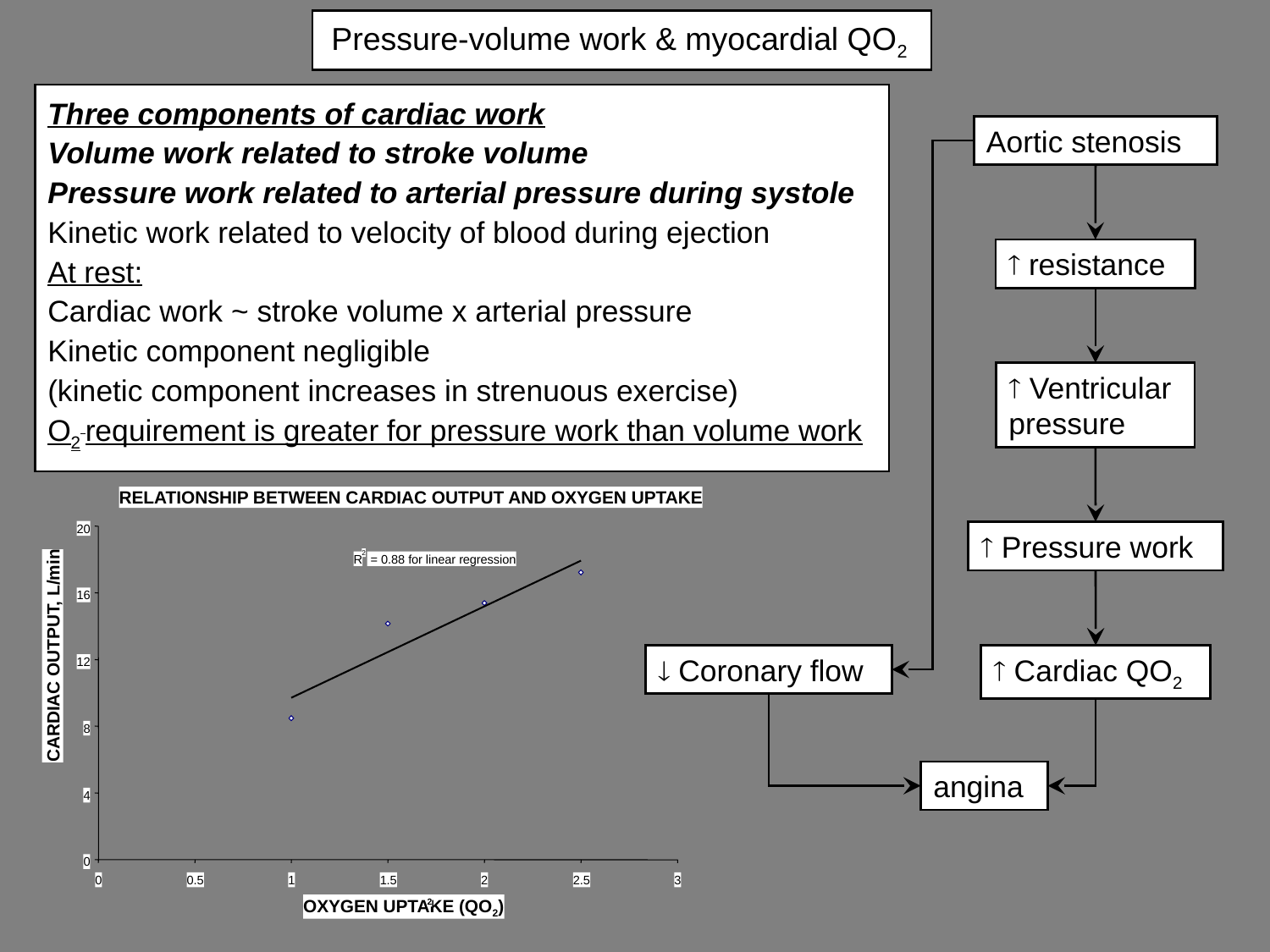

# Pressure-volume work & myocardial QO2
Three components of cardiac work
Volume work related to stroke volume
Pressure work related to arterial pressure during systole
Kinetic work related to velocity of blood during ejection
At rest:
Cardiac work ~ stroke volume x arterial pressure
Kinetic component negligible
(kinetic component increases in strenuous exercise)
O2 requirement is greater for pressure work than volume work
Aortic stenosis
↑ resistance
↑ Ventricular pressure
↑ Pressure work
↓ Coronary flow
↑ Cardiac QO2
angina
RELATIONSHIP BETWEEN CARDIAC OUTPUT AND OXYGEN UPTAKE
20

2
R
 = 0.88 for linear regression

16

CARDIAC OUTPUT, L/min
12

8

4

0

0
0.5
1
1.5
2
2.5
3
OXYGEN UPTAKE (QO2)
2